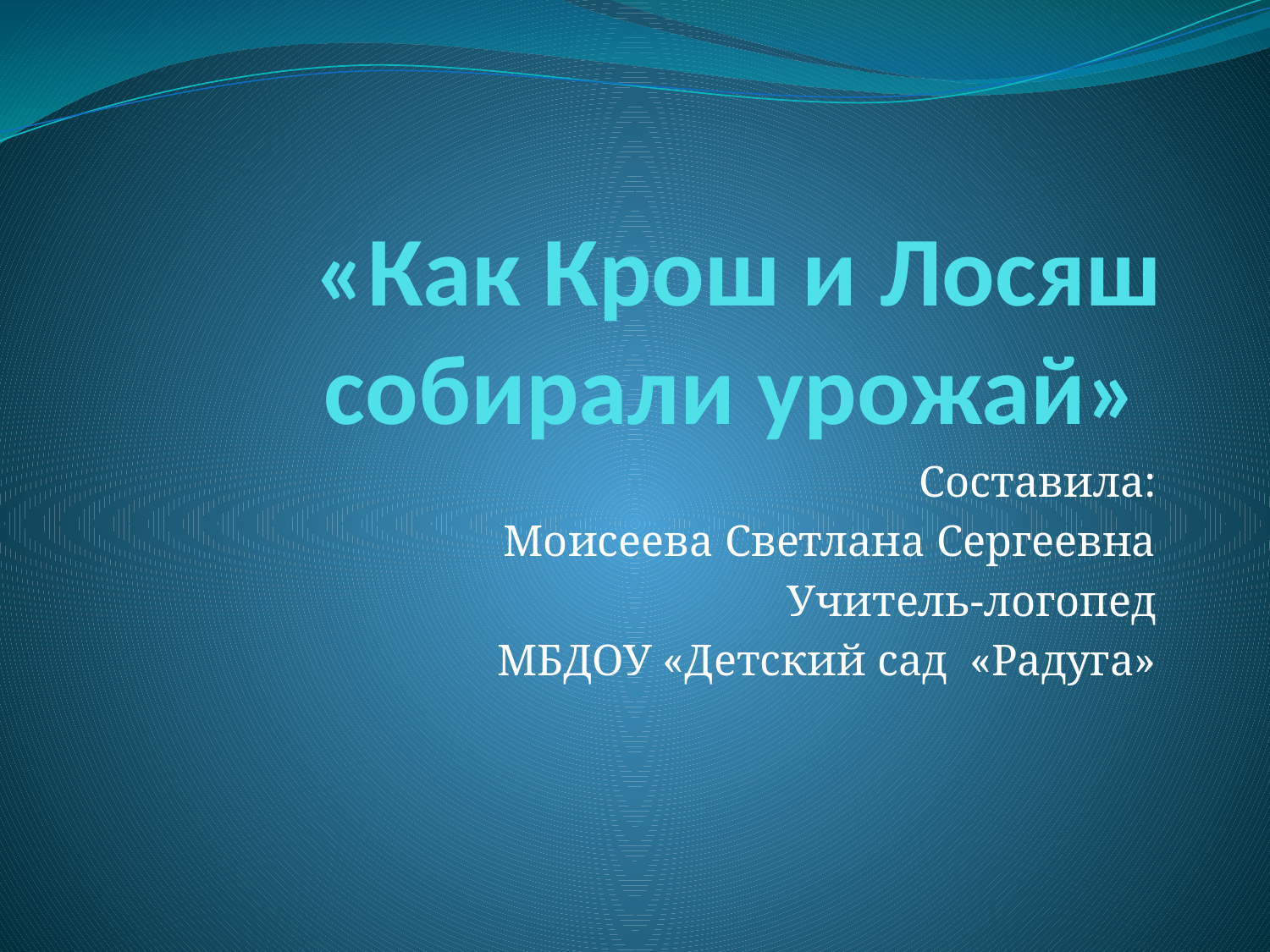

# «Как Крош и Лосяш собирали урожай»
Составила:
Моисеева Светлана Сергеевна
Учитель-логопед
МБДОУ «Детский сад  «Радуга»